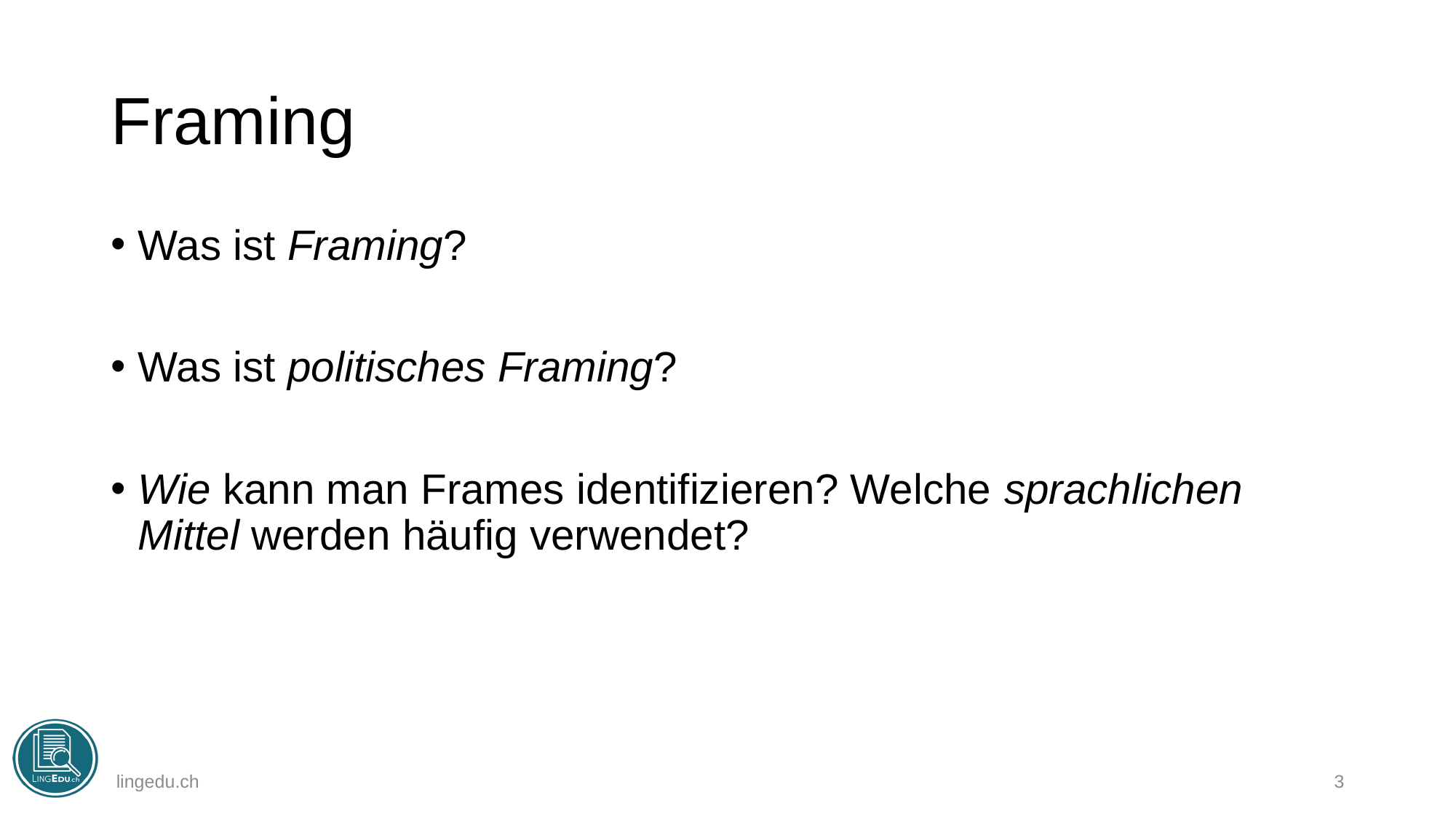

# Framing
Was ist Framing?

Was ist politisches Framing?

Wie kann man Frames identifizieren? Welche sprachlichen Mittel werden häufig verwendet?
lingedu.ch
3